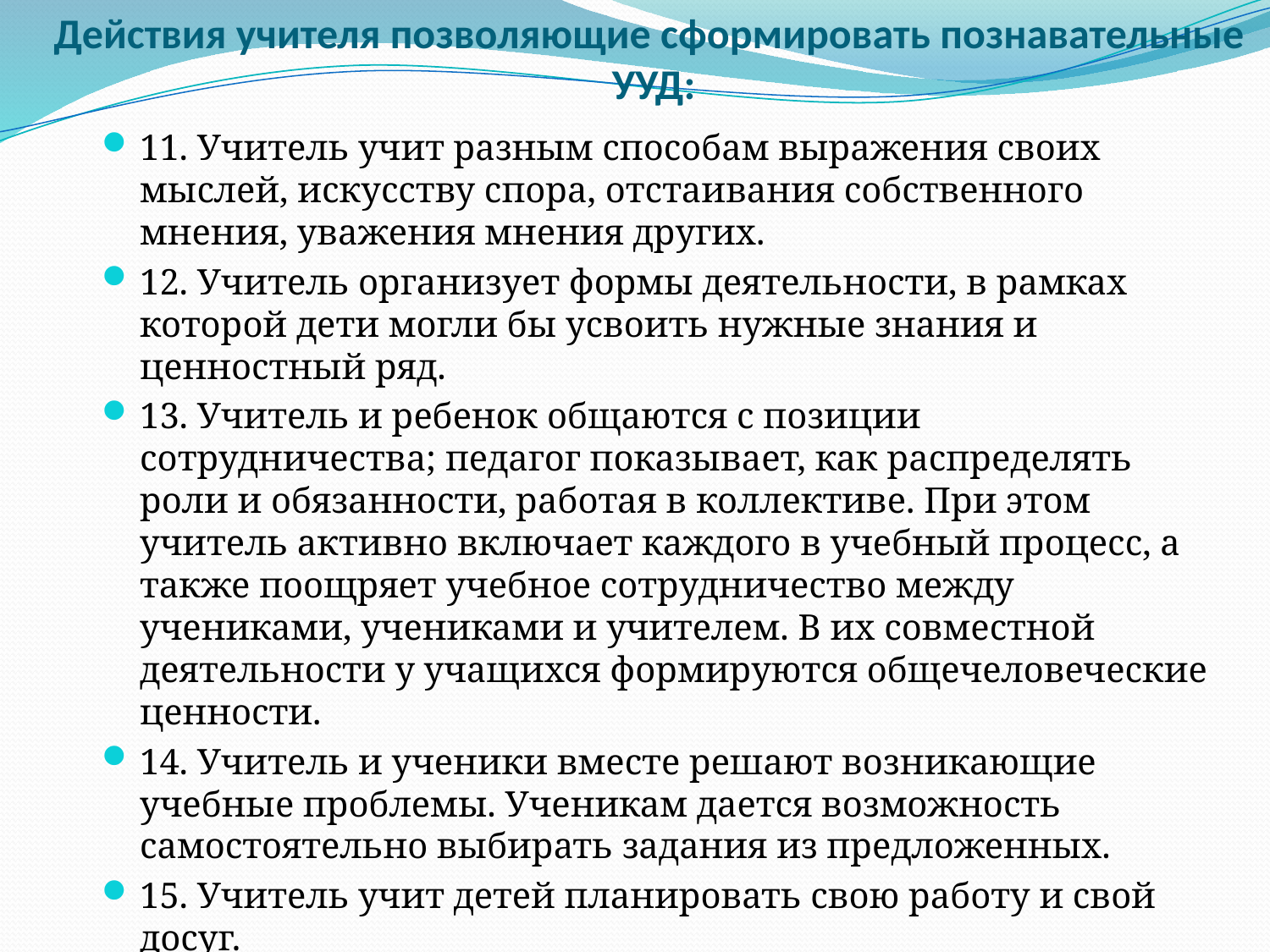

Действия учителя позволяющие сформировать познавательные  УУД:
#
11. Учитель учит разным способам выражения своих мыслей, искусству спора, отстаивания собственного мнения, уважения мнения других.
12. Учитель организует формы деятельности, в рамках которой дети могли бы усвоить нужные знания и ценностный ряд.
13. Учитель и ребенок общаются с позиции сотрудничества; педагог показывает, как распределять роли и обязанности, работая в коллективе. При этом учитель активно включает каждого в учебный процесс, а также поощряет учебное сотрудничество между учениками, учениками и учителем. В их совместной деятельности у учащихся формируются общечеловеческие ценности.
14. Учитель и ученики вместе решают возникающие учебные проблемы. Ученикам дается возможность самостоятельно выбирать задания из предложенных.
15. Учитель учит детей планировать свою работу и свой досуг.